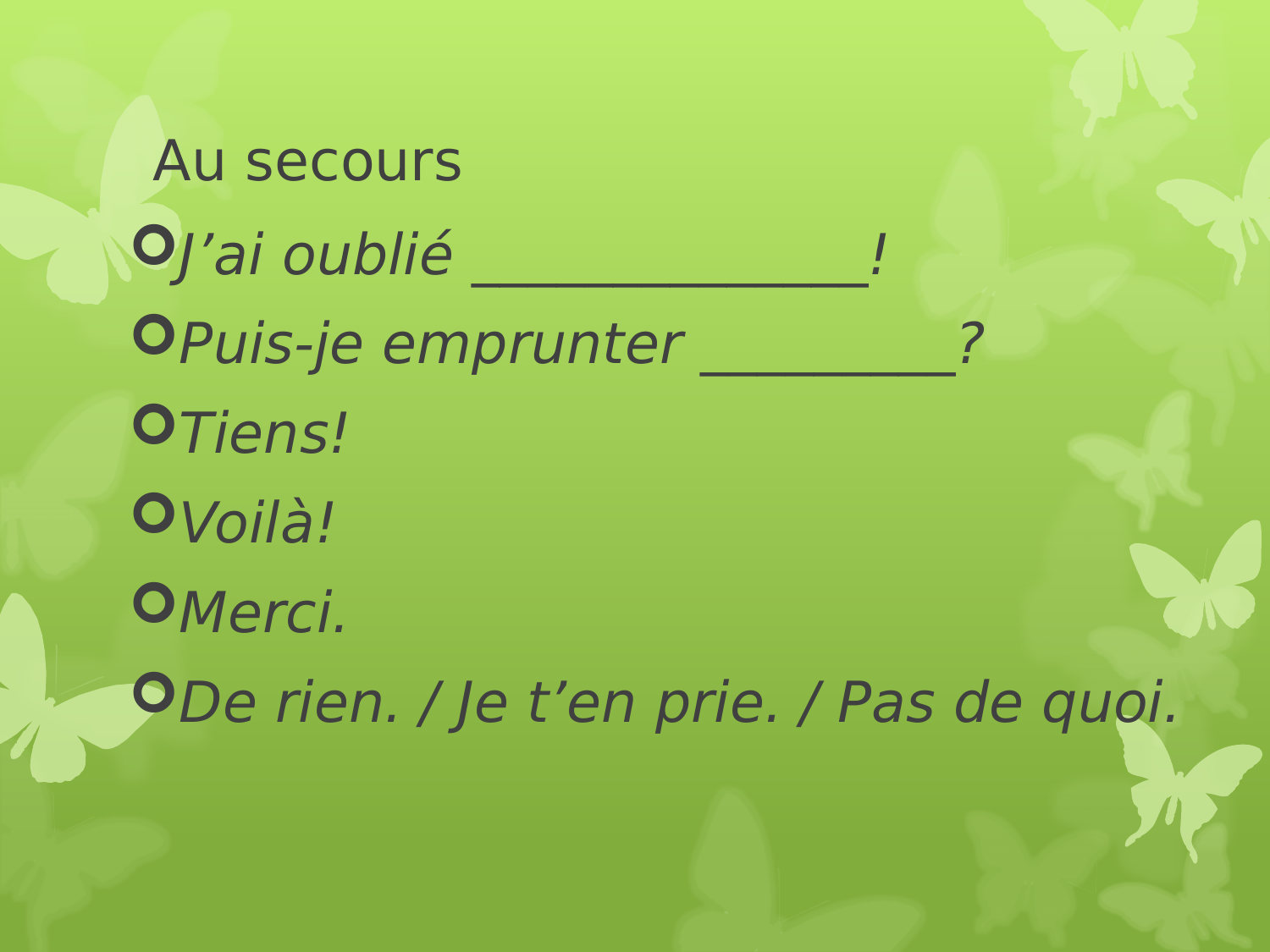

# Au secours
J’ai oublié ______________!
Puis-je emprunter _________?
Tiens!
Voilà!
Merci.
De rien. / Je t’en prie. / Pas de quoi.